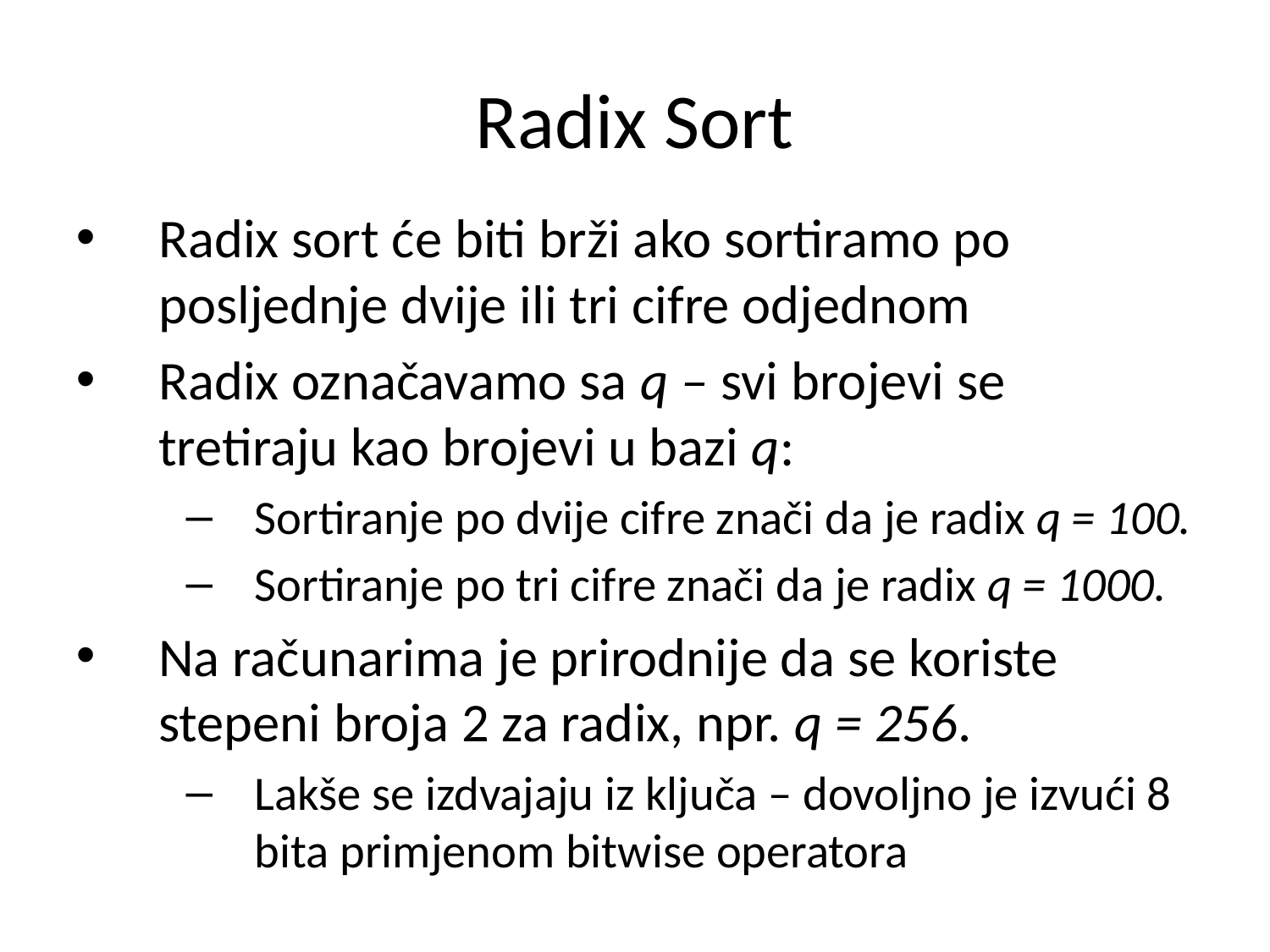

Radix Sort
Radix sort će biti brži ako sortiramo po posljednje dvije ili tri cifre odjednom
Radix označavamo sa q – svi brojevi se tretiraju kao brojevi u bazi q:
Sortiranje po dvije cifre znači da je radix q = 100.
Sortiranje po tri cifre znači da je radix q = 1000.
Na računarima je prirodnije da se koriste stepeni broja 2 za radix, npr. q = 256.
Lakše se izdvajaju iz ključa – dovoljno je izvući 8 bita primjenom bitwise operatora